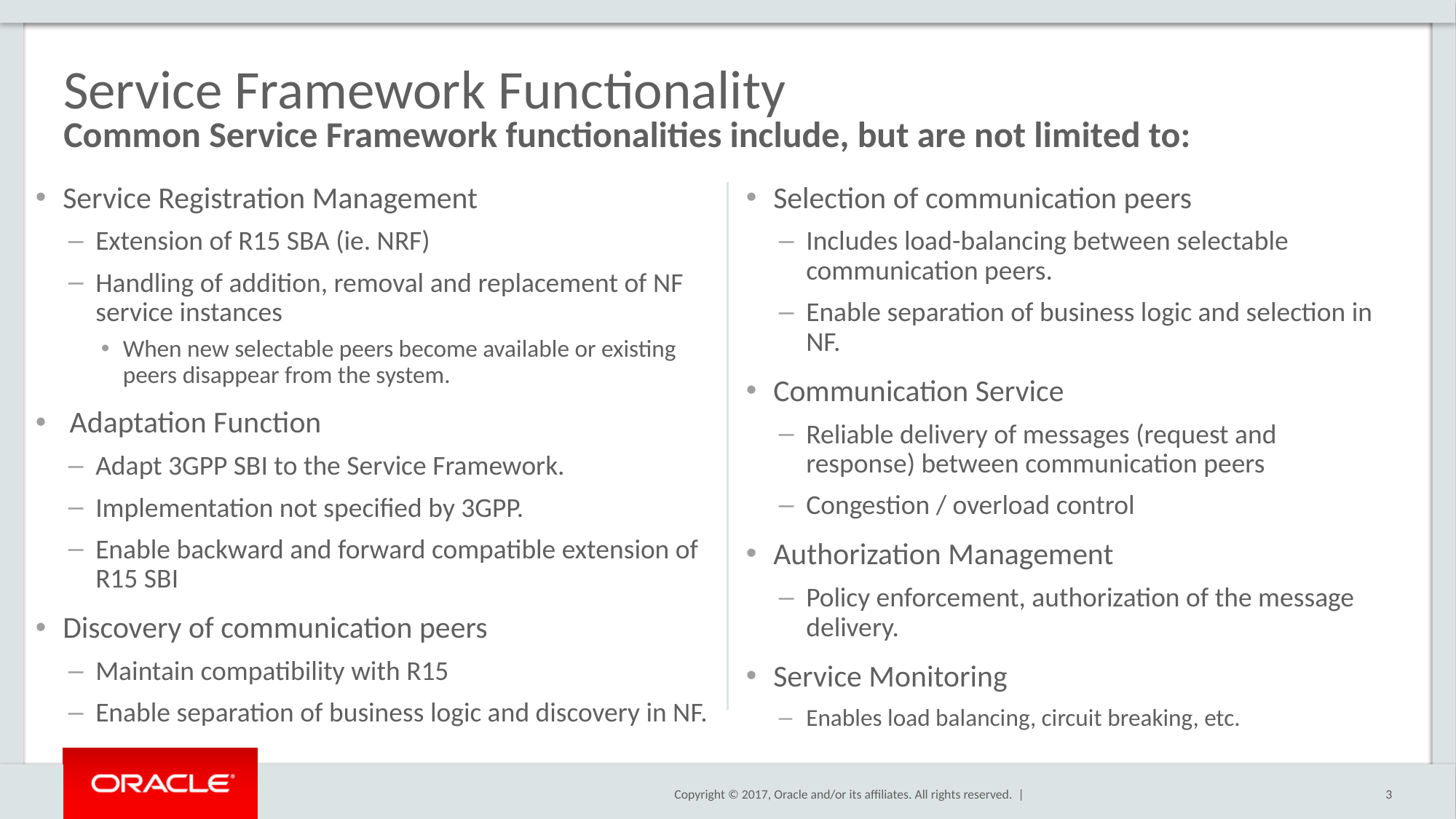

# Service Framework Functionality Common Service Framework functionalities include, but are not limited to:
Service Registration Management
Extension of R15 SBA (ie. NRF)
Handling of addition, removal and replacement of NF service instances
When new selectable peers become available or existing peers disappear from the system.
 Adaptation Function
Adapt 3GPP SBI to the Service Framework.
Implementation not specified by 3GPP.
Enable backward and forward compatible extension of R15 SBI
Discovery of communication peers
Maintain compatibility with R15
Enable separation of business logic and discovery in NF.
Selection of communication peers
Includes load-balancing between selectable communication peers.
Enable separation of business logic and selection in NF.
Communication Service
Reliable delivery of messages (request and response) between communication peers
Congestion / overload control
Authorization Management
Policy enforcement, authorization of the message delivery.
Service Monitoring
Enables load balancing, circuit breaking, etc.
3